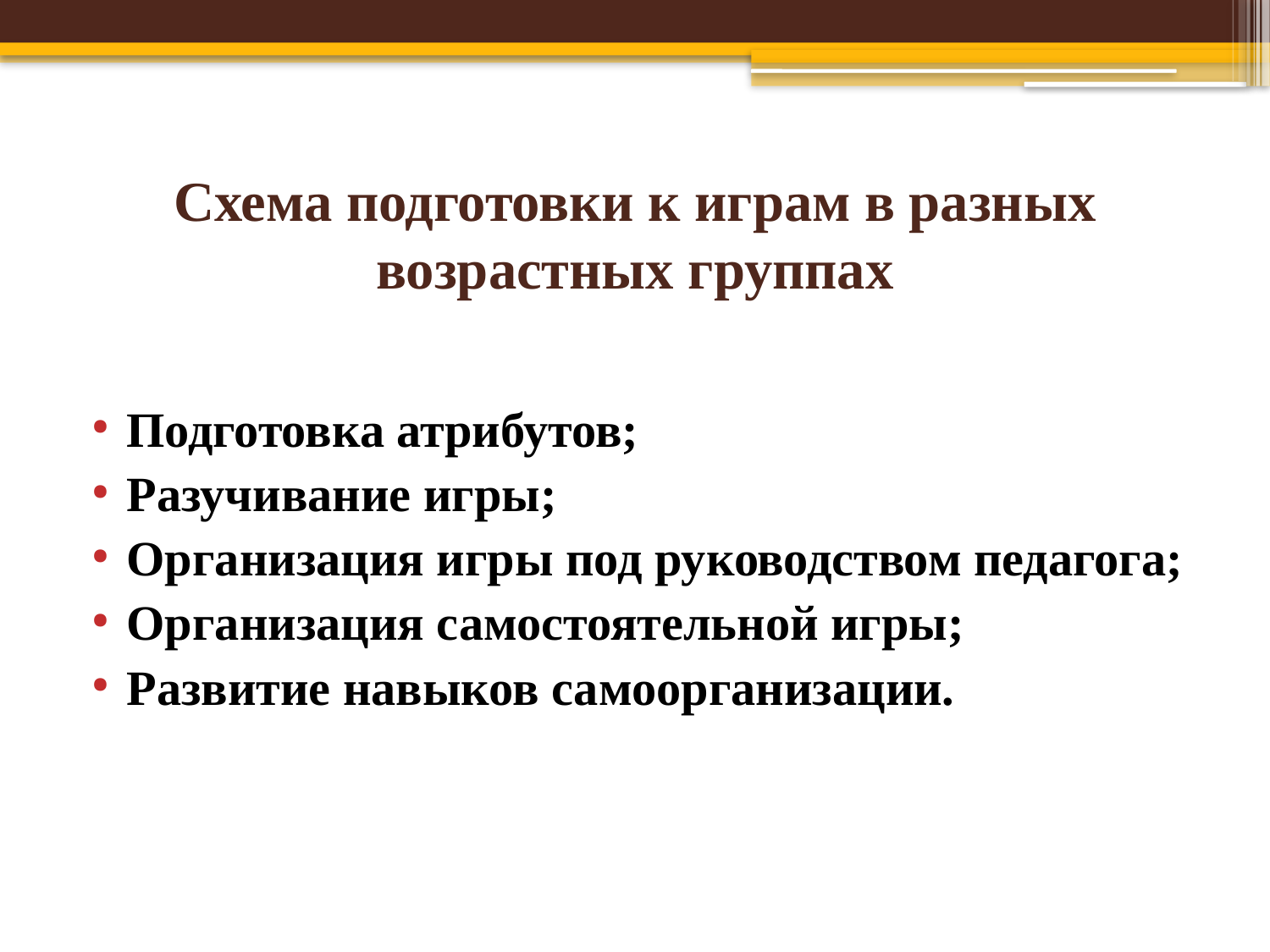

# Схема подготовки к играм в разных возрастных группах
Подготовка атрибутов;
Разучивание игры;
Организация игры под руководством педагога;
Организация самостоятельной игры;
Развитие навыков самоорганизации.